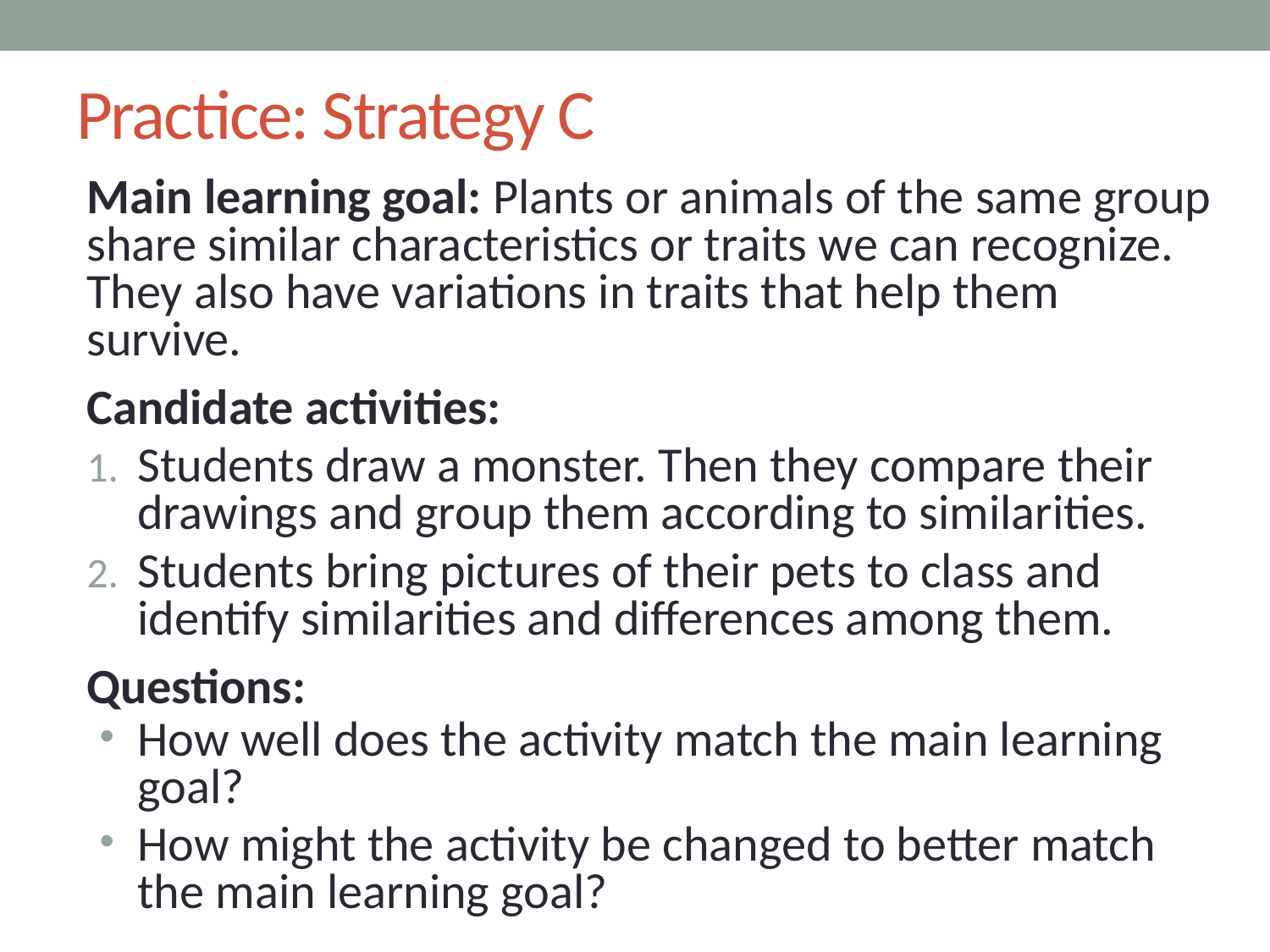

# Practice: Strategy C
Main learning goal: Plants or animals of the same group share similar characteristics or traits we can recognize. They also have variations in traits that help them survive.
Candidate activities:
Students draw a monster. Then they compare their drawings and group them according to similarities.
Students bring pictures of their pets to class and identify similarities and differences among them.
Questions:
How well does the activity match the main learning goal?
How might the activity be changed to better match the main learning goal?